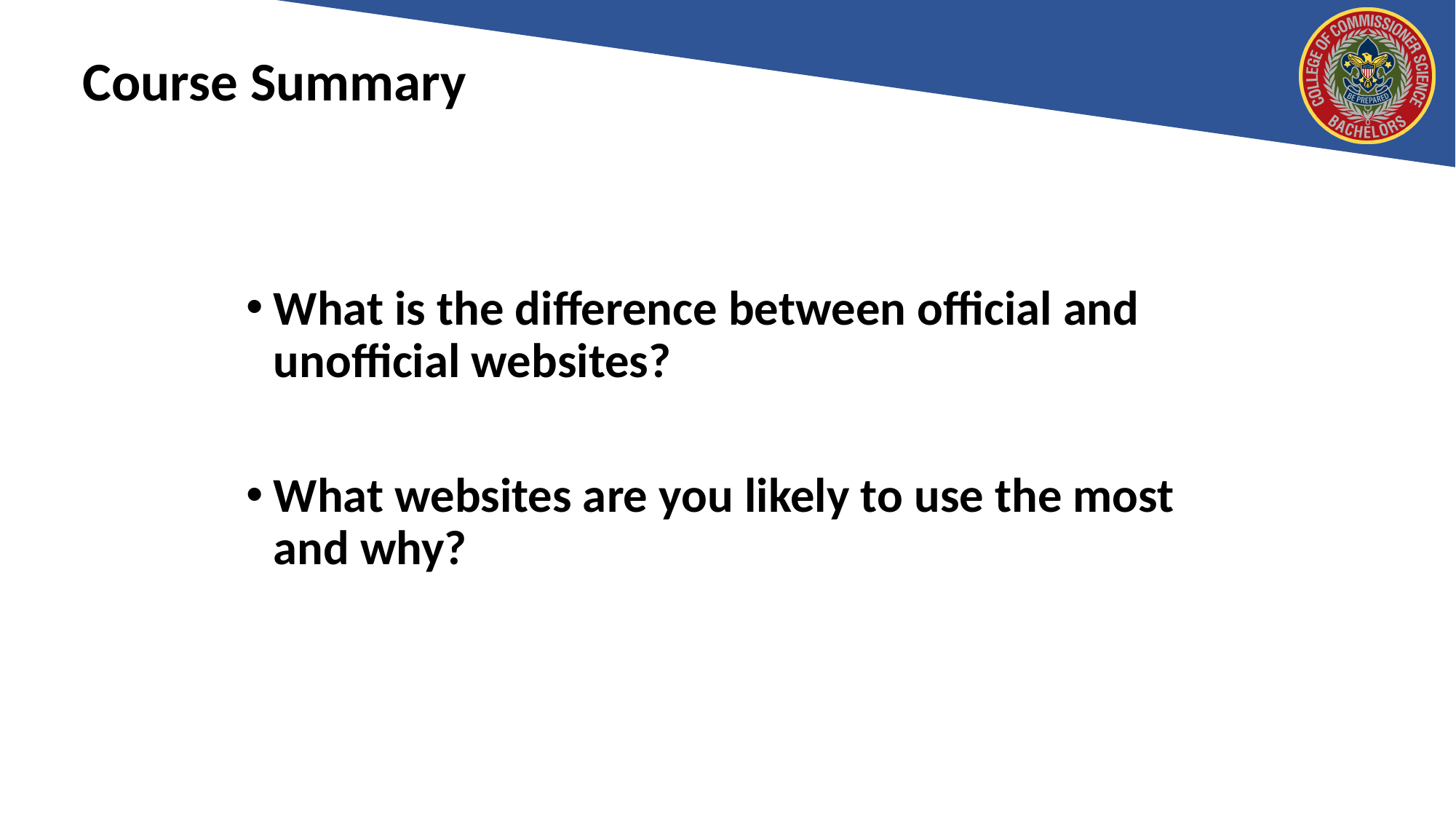

# Course Summary
What is the difference between official and unofficial websites?

What websites are you likely to use the most and why?